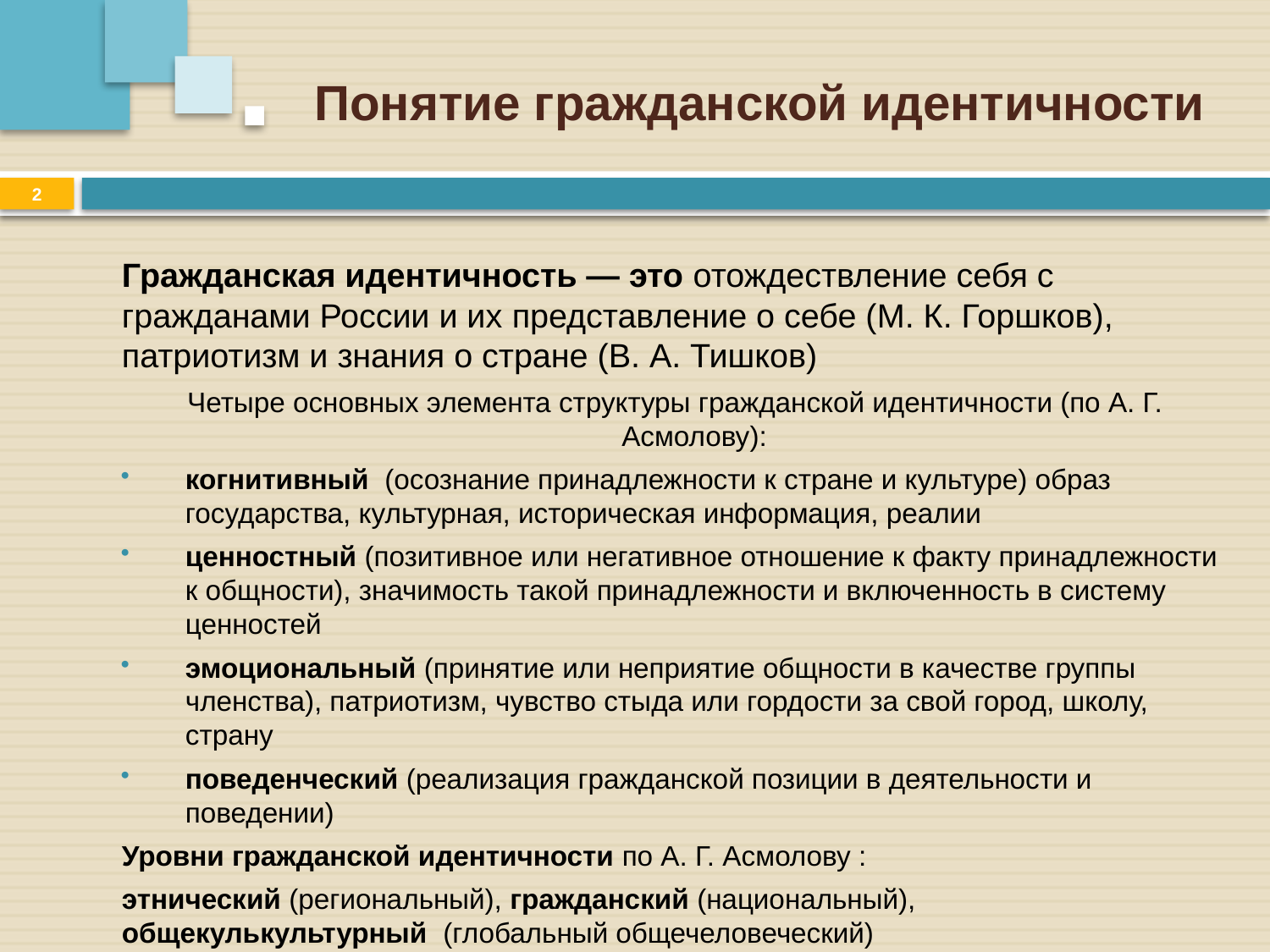

# Понятие гражданской идентичности

2
Гражданская идентичность — это отождествление себя с гражданами России и их представление о себе (М. К. Горшков), патриотизм и знания о стране (В. А. Тишков)
Четыре основных элемента структуры гражданской идентичности (по А. Г. Асмолову):
когнитивный  (осознание принадлежности к стране и культуре) образ государства, культурная, историческая информация, реалии
ценностный (позитивное или негативное отношение к факту принадлежности к общности), значимость такой принадлежности и включенность в систему ценностей
эмоциональный (принятие или неприятие общности в качестве группы членства), патриотизм, чувство стыда или гордости за свой город, школу, страну
поведенческий (реализация гражданской позиции в деятельности и поведении)
Уровни гражданской идентичности по А. Г. Асмолову :
этнический (региональный), гражданский (национальный), общекулькультурный  (глобальный общечеловеческий)